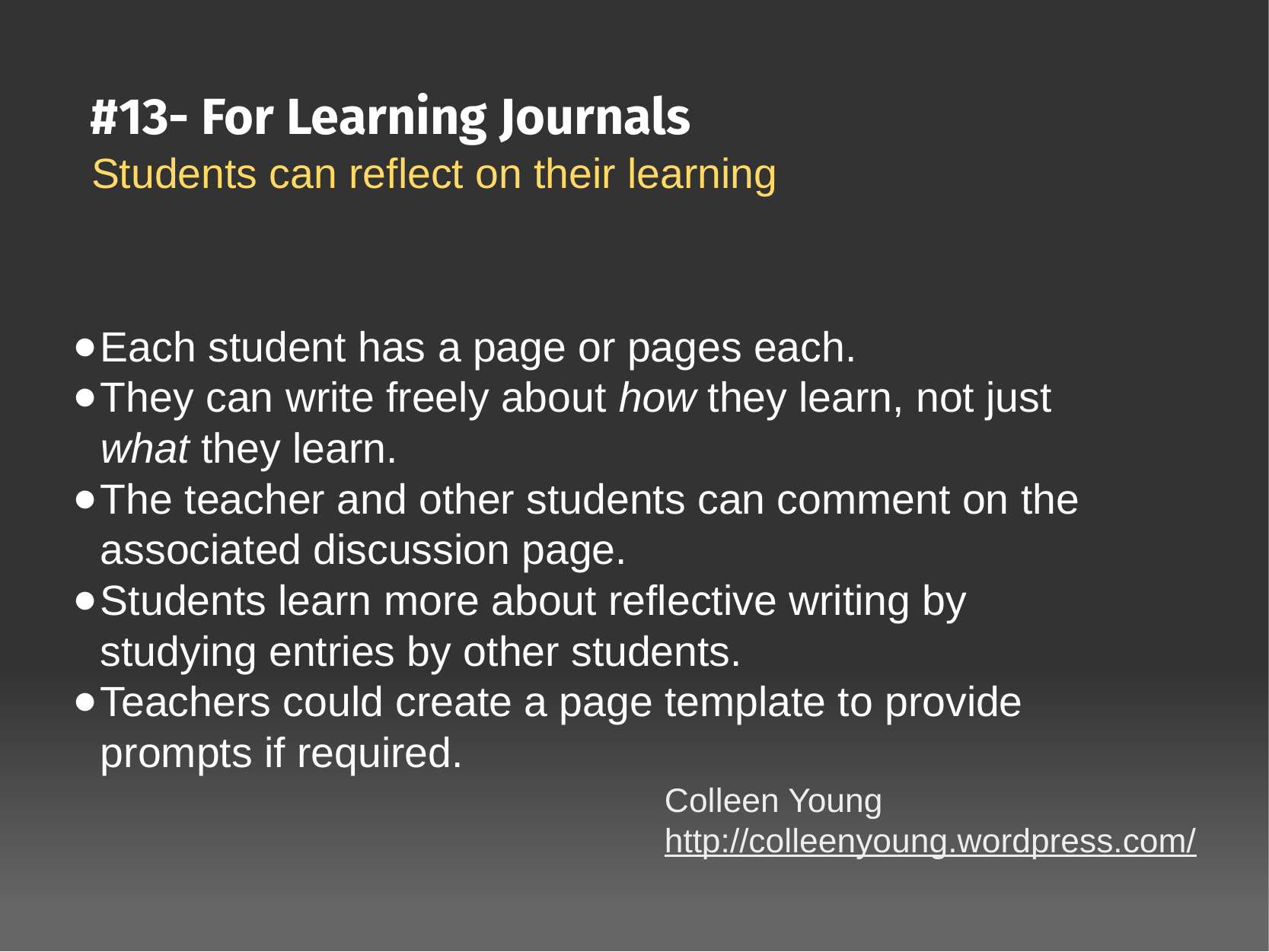

#13- For Learning Journals
Students can reflect on their learning

Each student has a page or pages each.
They can write freely about how they learn, not just what they learn.
The teacher and other students can comment on the associated discussion page.
Students learn more about reflective writing by studying entries by other students.
Teachers could create a page template to provide prompts if required.

Colleen Young
http://colleenyoung.wordpress.com/